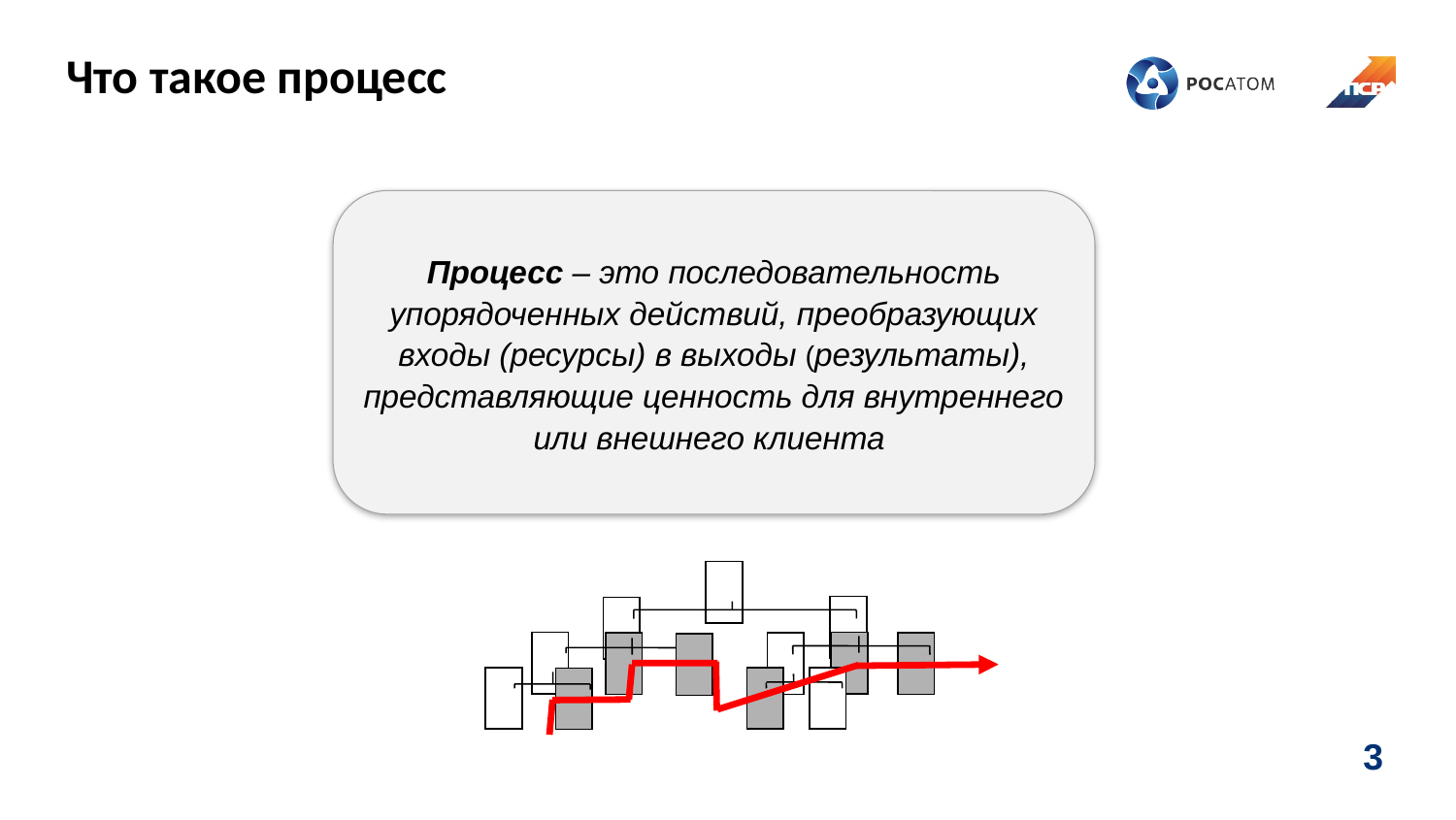

# Что такое процесс
Процесс – это последовательность упорядоченных действий, преобразующих входы (ресурсы) в выходы (результаты), представляющие ценность для внутреннего или внешнего клиента

3